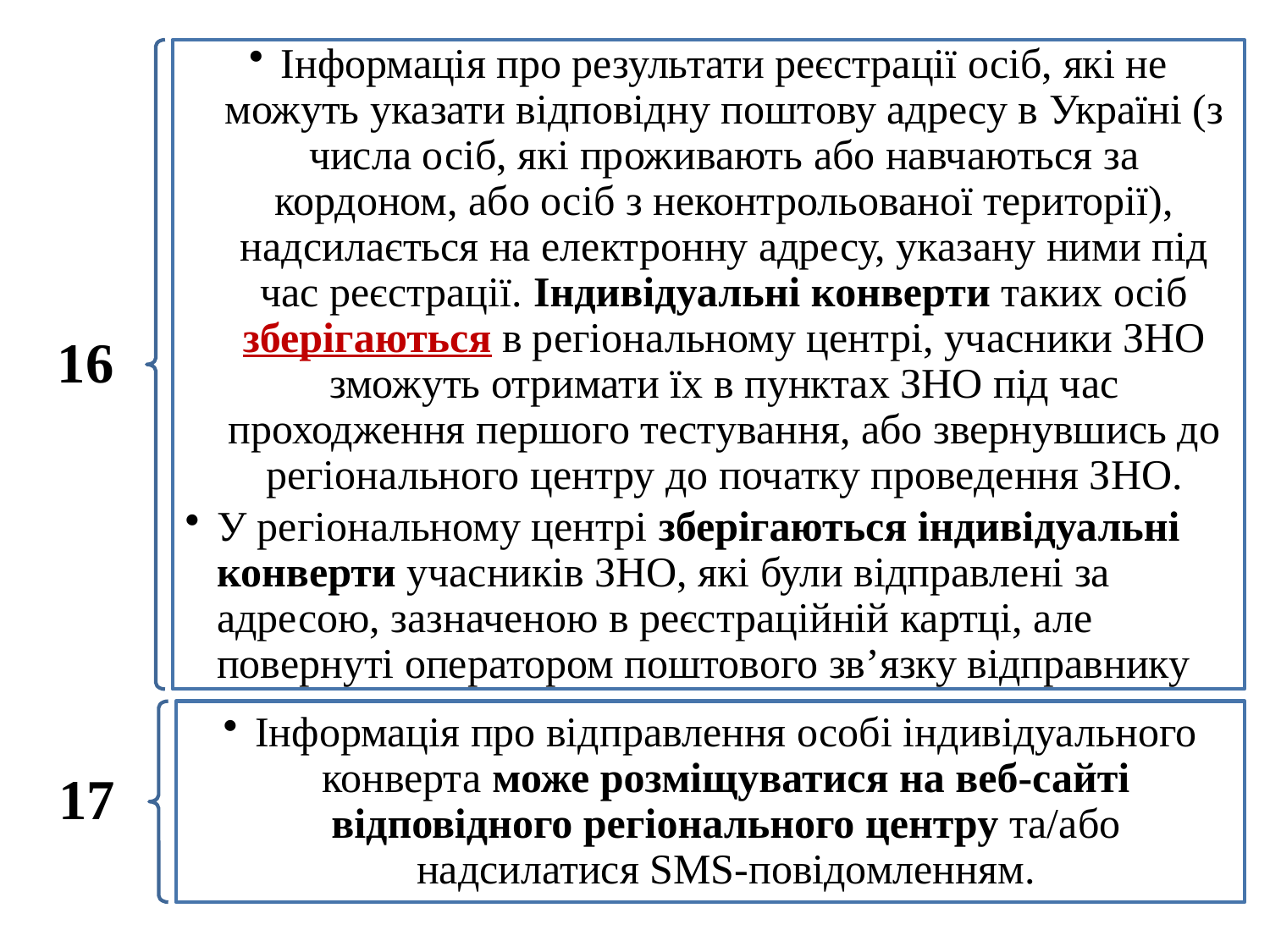

16
Інформація про результати реєстрації осіб, які не можуть указати відповідну поштову адресу в Україні (з числа осіб, які проживають або навчаються за кордоном, або осіб з неконтрольованої території), надсилається на електронну адресу, указану ними під час реєстрації. Індивідуальні конверти таких осіб зберігаються в регіональному центрі, учасники ЗНО зможуть отримати їх в пунктах ЗНО під час проходження першого тестування, або звернувшись до регіонального центру до початку проведення ЗНО.
У регіональному центрі зберігаються індивідуальні конверти учасників ЗНО, які були відправлені за адресою, зазначеною в реєстраційній картці, але повернуті оператором поштового зв’язку відправнику
17
Інформація про відправлення особі індивідуального конверта може розміщуватися на веб-сайті відповідного регіонального центру та/або надсилатися SMS-повідомленням.